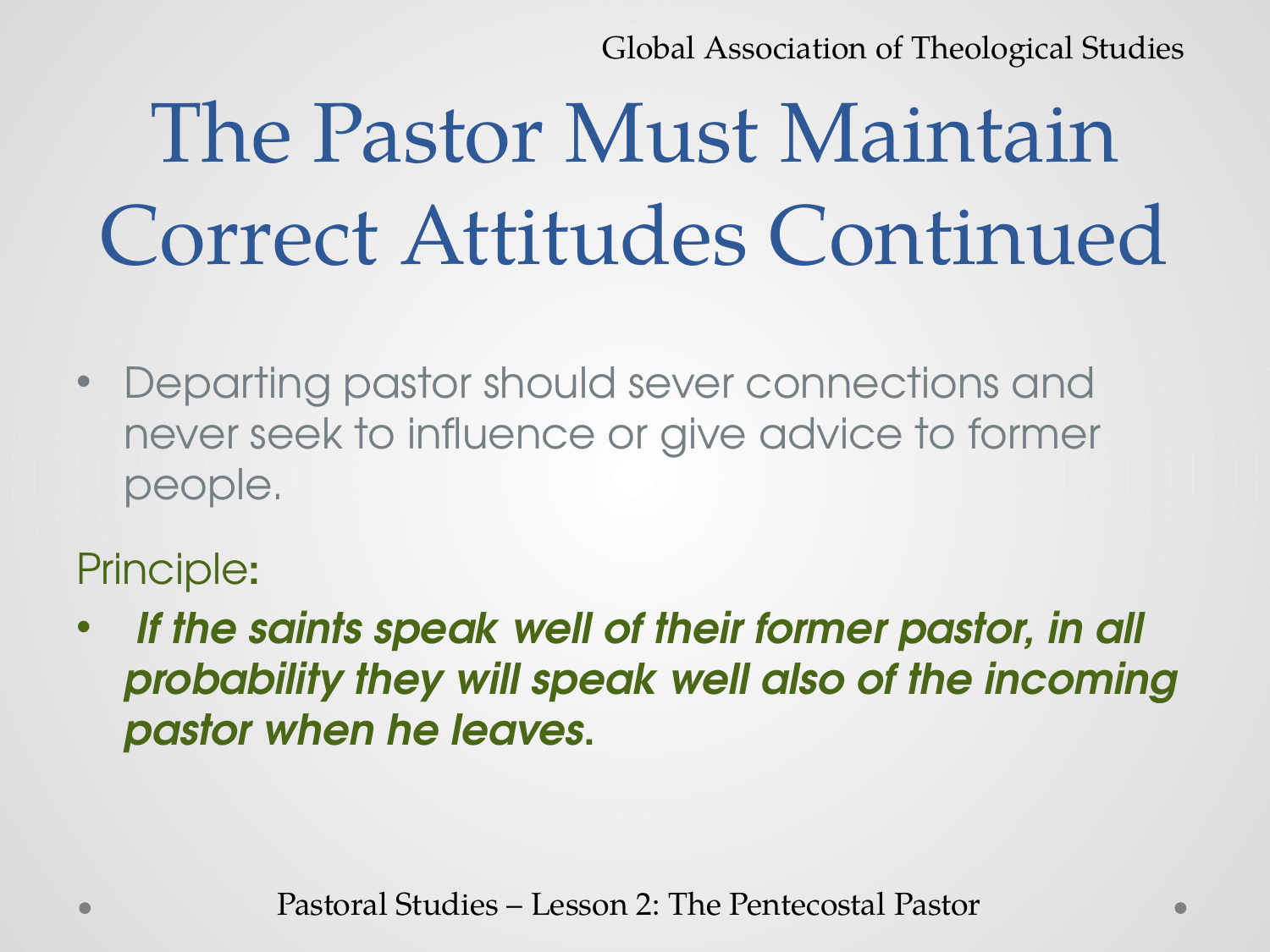

Global Association of Theological Studies
# The Pastor Must Maintain Correct Attitudes Continued
Departing pastor should sever connections and never seek to influence or give advice to former people.

Principle:
 If the saints speak well of their former pastor, in all probability they will speak well also of the incoming pastor when he leaves.
Pastoral Studies – Lesson 2: The Pentecostal Pastor